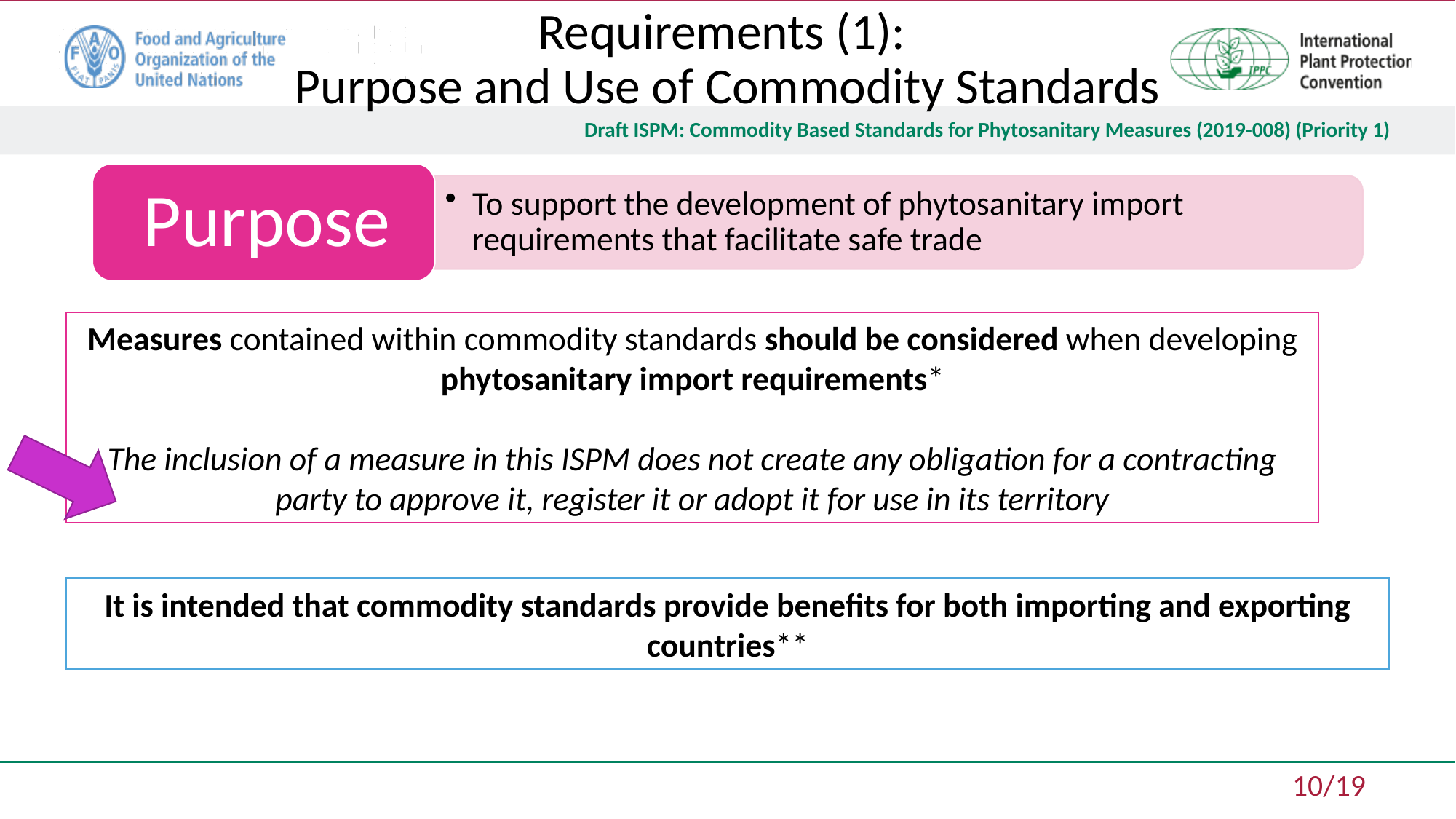

# Requirements (1): Purpose and Use of Commodity Standards
To support the development of phytosanitary import requirements that facilitate safe trade
Purpose
Measures contained within commodity standards should be considered when developing phytosanitary import requirements*

The inclusion of a measure in this ISPM does not create any obligation for a contracting party to approve it, register it or adopt it for use in its territory

It is intended that commodity standards provide benefits for both importing and exporting countries**